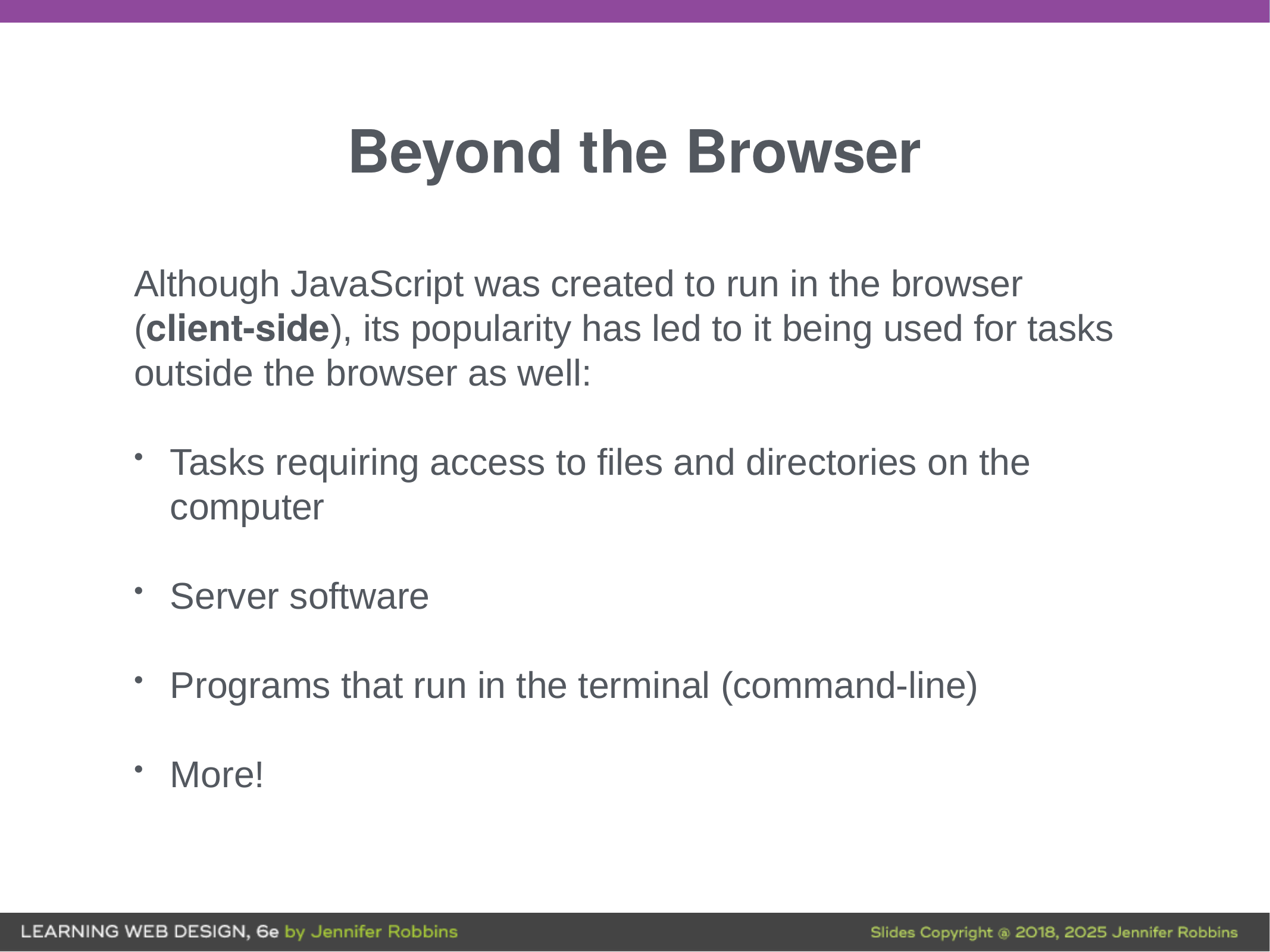

# Beyond the Browser
Although JavaScript was created to run in the browser (client-side), its popularity has led to it being used for tasks outside the browser as well:
Tasks requiring access to files and directories on the computer
Server software
Programs that run in the terminal (command-line)
More!